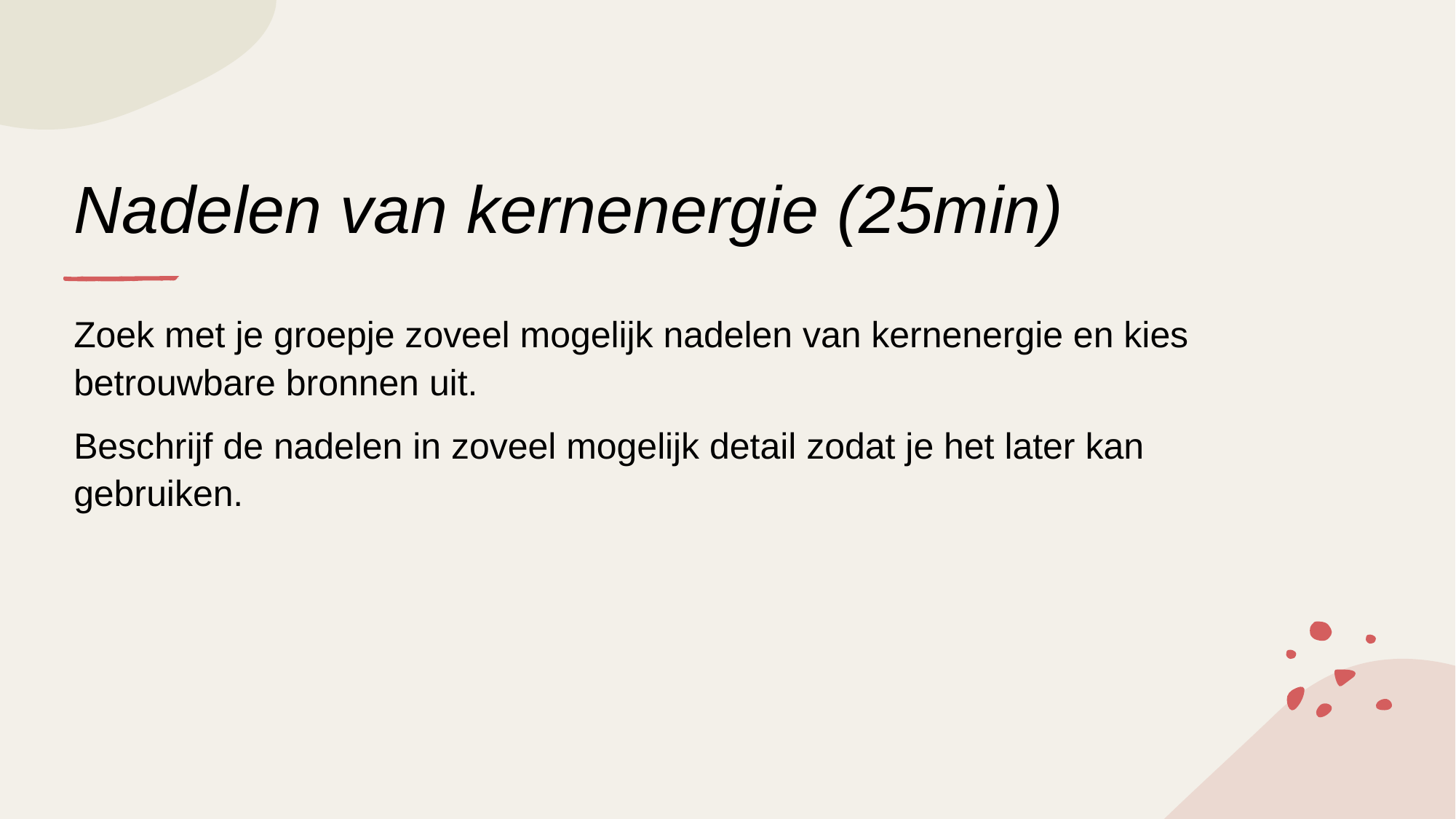

# Nadelen van kernenergie (25min)
Zoek met je groepje zoveel mogelijk nadelen van kernenergie en kies betrouwbare bronnen uit.
Beschrijf de nadelen in zoveel mogelijk detail zodat je het later kan gebruiken.